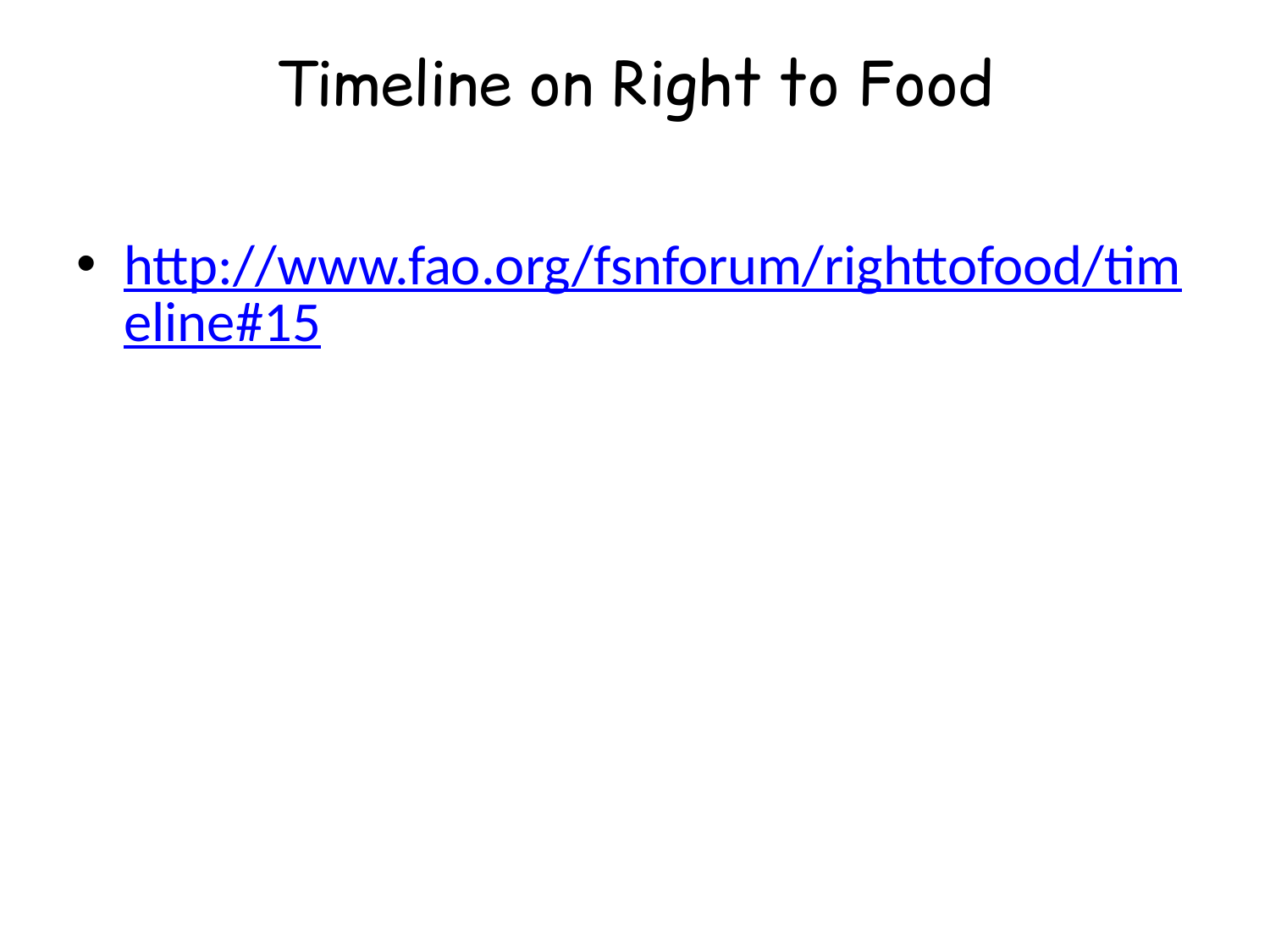

# Timeline on Right to Food
http://www.fao.org/fsnforum/righttofood/timeline#15